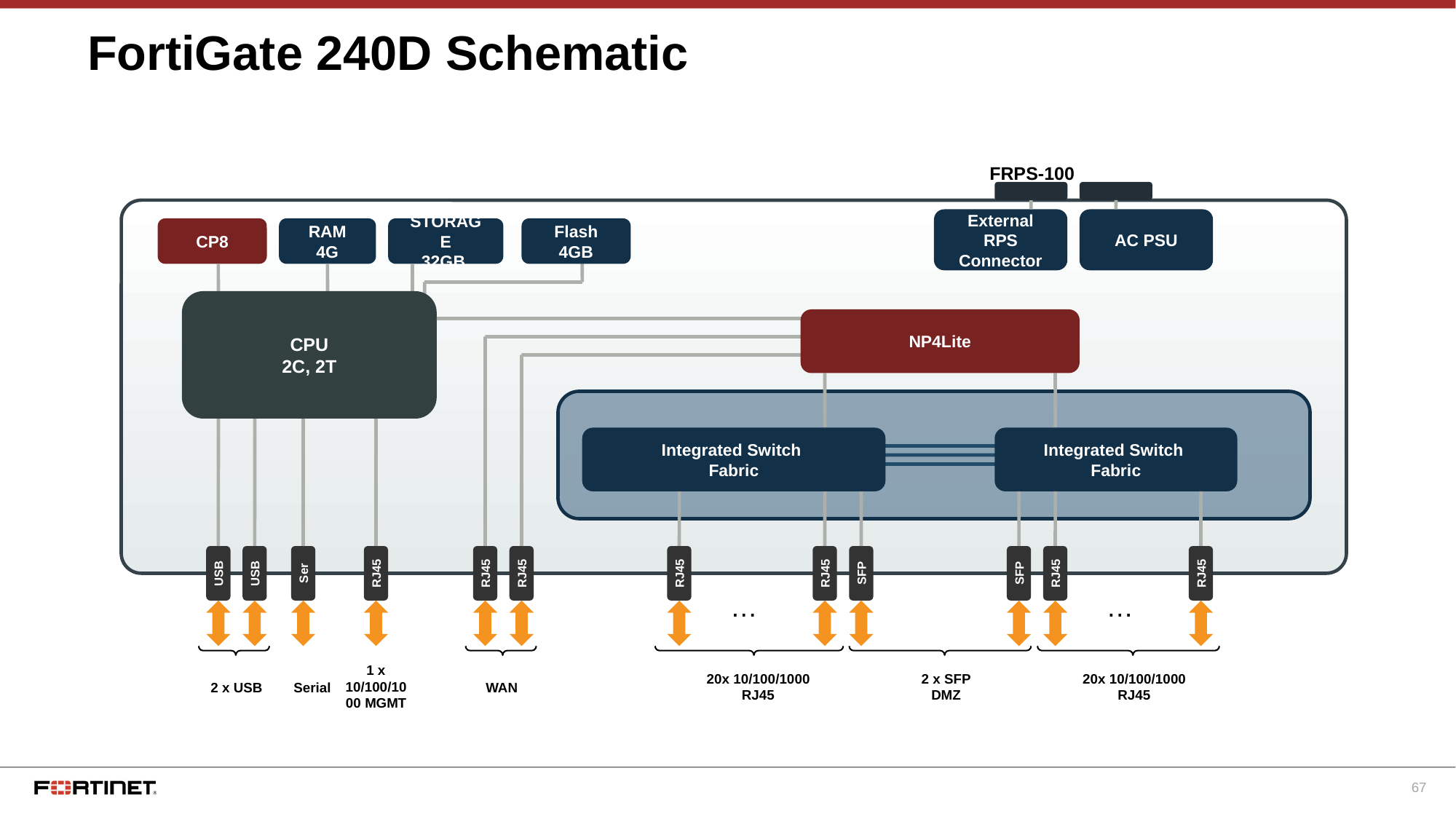

# FortiGate 240D Schematic
FRPS-100

External RPS Connector
AC PSU
CP8
RAM
4G
STORAGE
32GB
Flash
4GB

CPU
2C, 2T
NP4Lite

Integrated Switch
Fabric
Integrated Switch
Fabric

USB
USB
Ser
RJ45
RJ45
RJ45
SFP
SFP
RJ45
RJ45
RJ45
RJ45
…
…

1 x 10/100/1000 MGMT
20x 10/100/1000
RJ45
2 x SFP
DMZ
20x 10/100/1000
RJ45
2 x USB
Serial
WAN